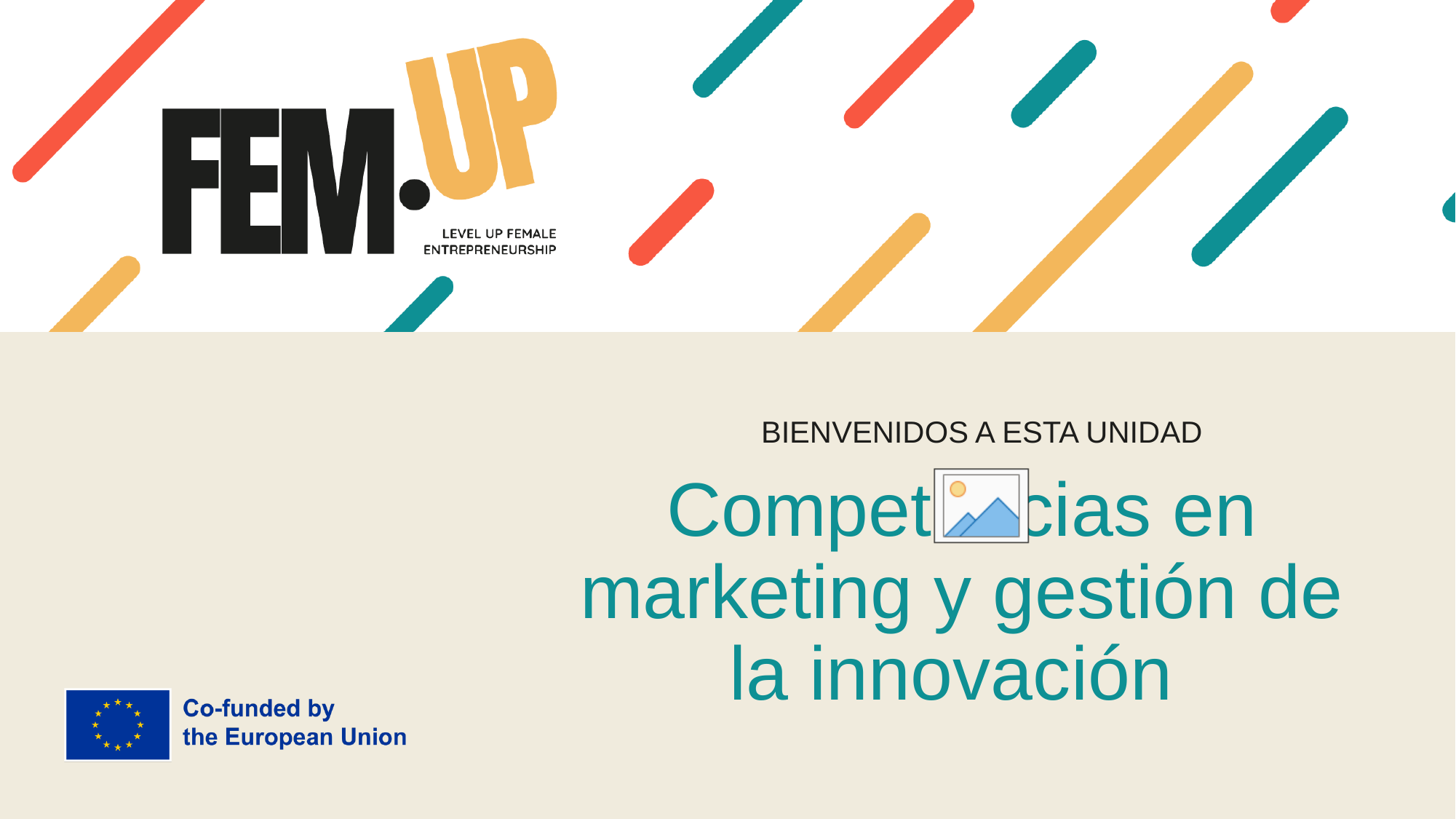

BIENVENIDOS A ESTA UNIDAD
# Competencias en marketing y gestión de la innovación